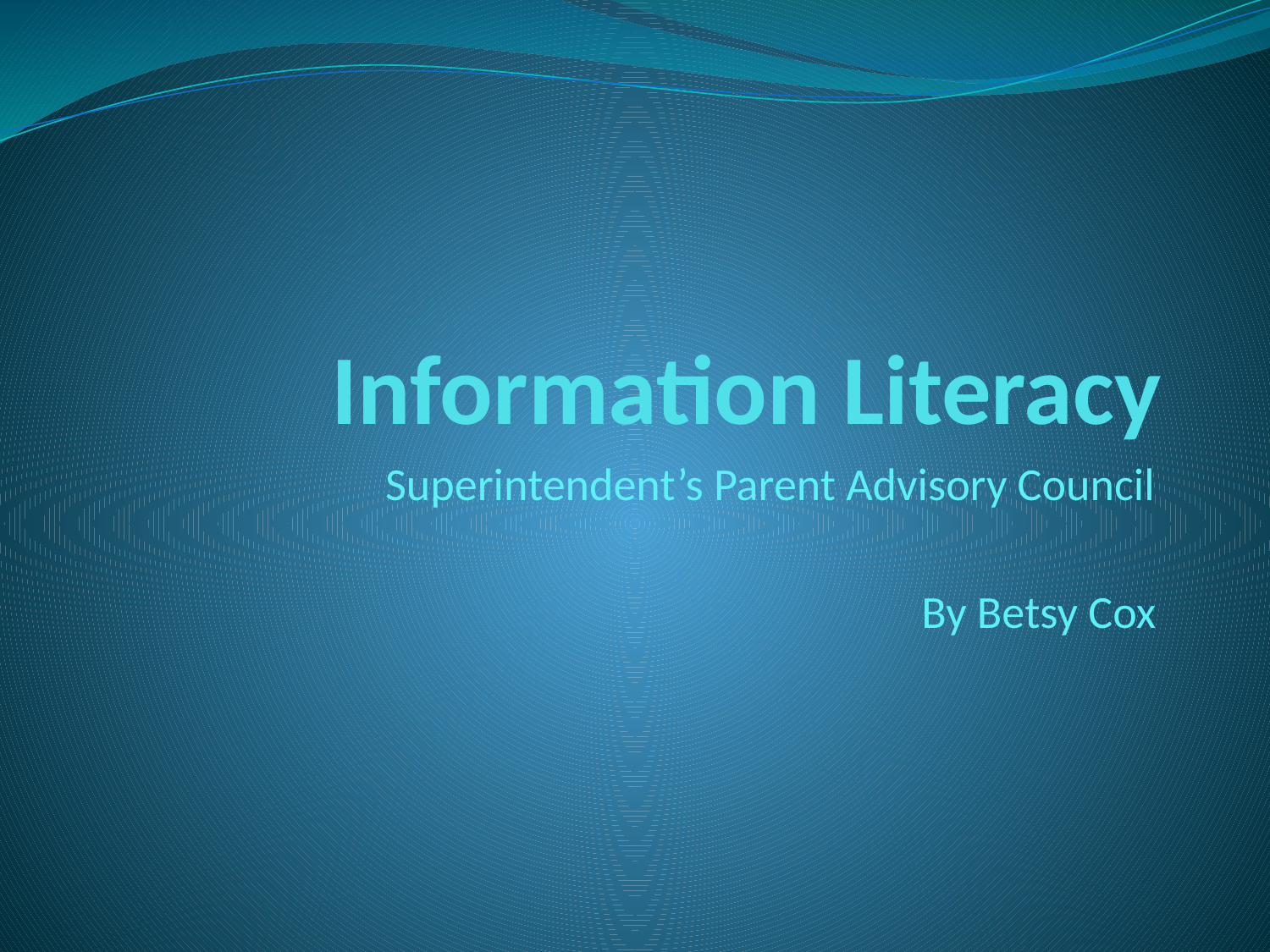

# Information Literacy
Superintendent’s Parent Advisory Council

By Betsy Cox